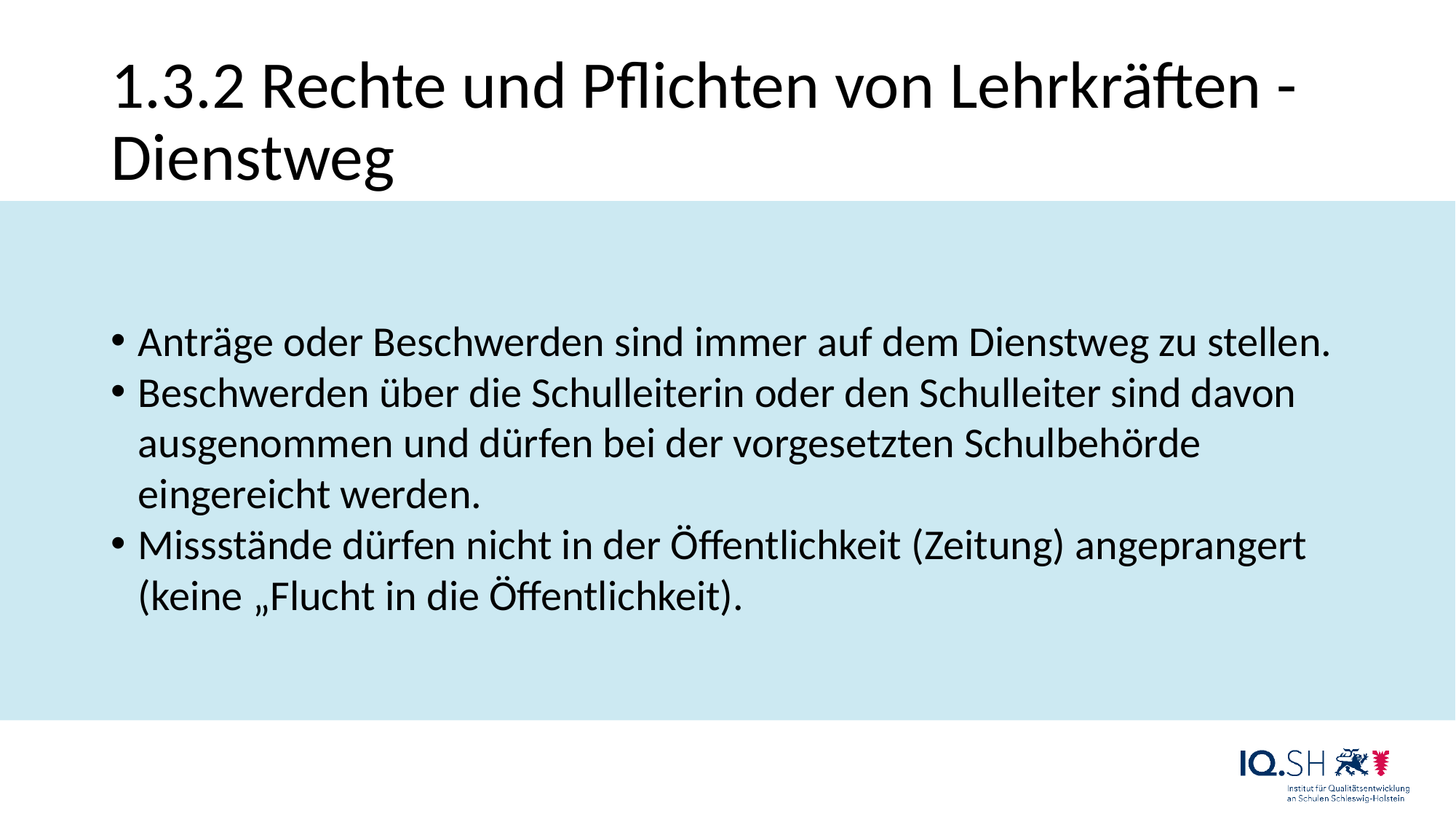

# 1.3.2 Rechte und Pflichten von Lehrkräften - Dienstweg
Anträge oder Beschwerden sind immer auf dem Dienstweg zu stellen.
Beschwerden über die Schulleiterin oder den Schulleiter sind davon ausgenommen und dürfen bei der vorgesetzten Schulbehörde eingereicht werden.
Missstände dürfen nicht in der Öffentlichkeit (Zeitung) angeprangert (keine „Flucht in die Öffentlichkeit).